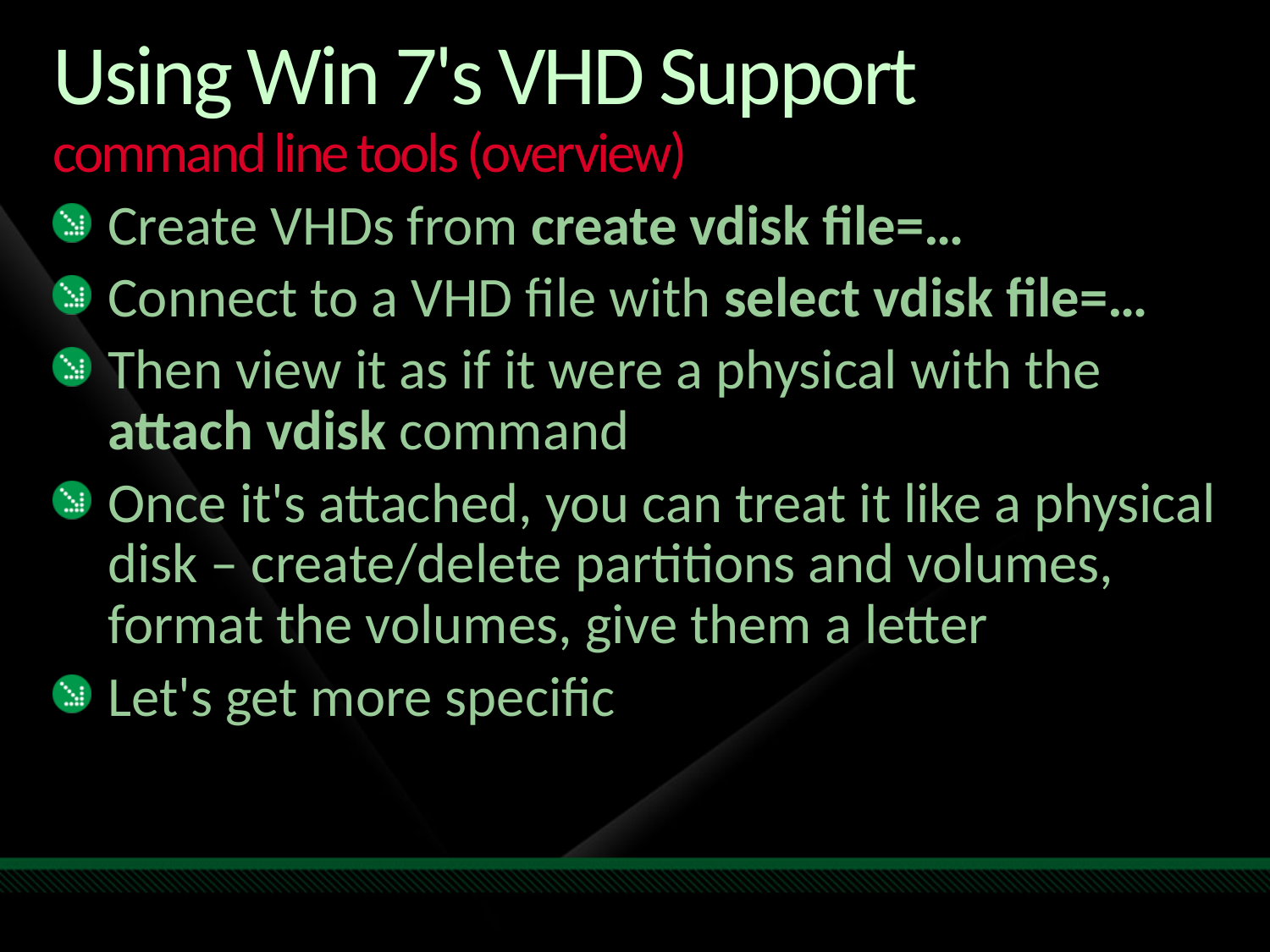

# Using Win 7's VHD Support command line tools (overview)
Create VHDs from create vdisk file=…
Connect to a VHD file with select vdisk file=…
Then view it as if it were a physical with the attach vdisk command
Once it's attached, you can treat it like a physical disk – create/delete partitions and volumes, format the volumes, give them a letter
Let's get more specific